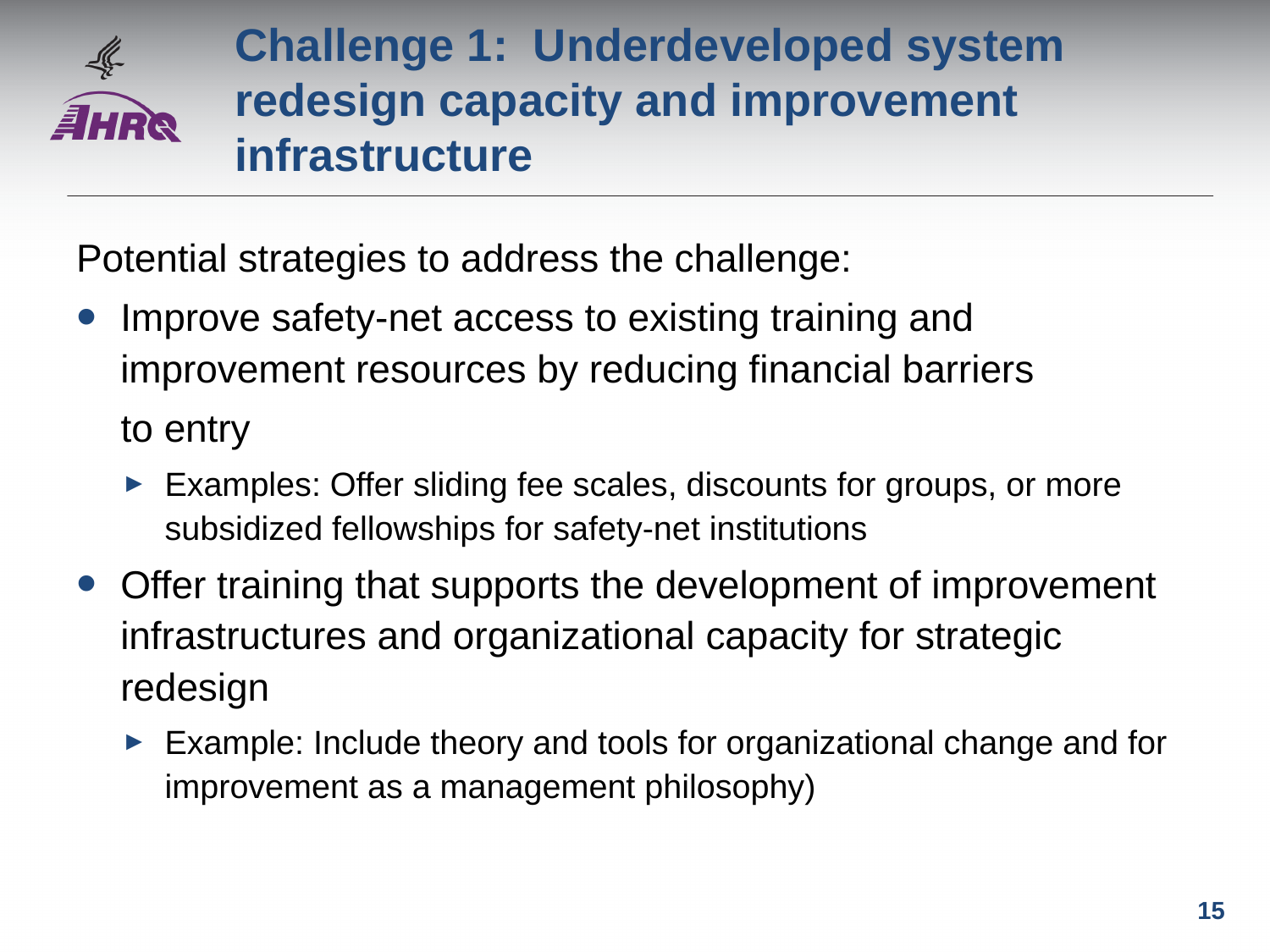

# Challenge 1:  Underdeveloped system redesign capacity and improvement infrastructure
Potential strategies to address the challenge:
Improve safety-net access to existing training and improvement resources by reducing financial barriers
to entry
Examples: Offer sliding fee scales, discounts for groups, or more subsidized fellowships for safety-net institutions
Offer training that supports the development of improvement infrastructures and organizational capacity for strategic redesign
Example: Include theory and tools for organizational change and for improvement as a management philosophy)
15